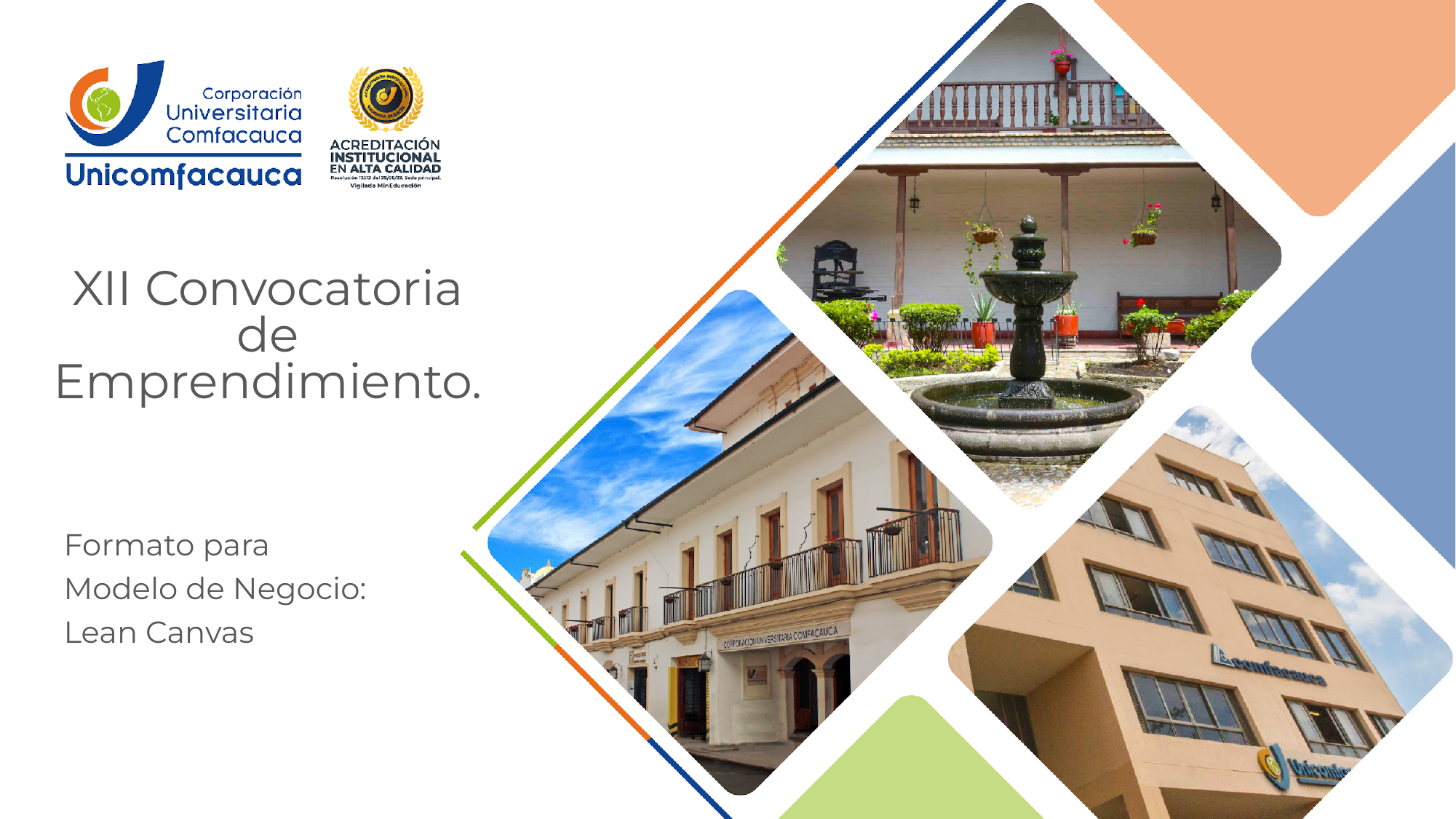

XII Convocatoria de Emprendimiento.
Formato para Modelo de Negocio: Lean Canvas